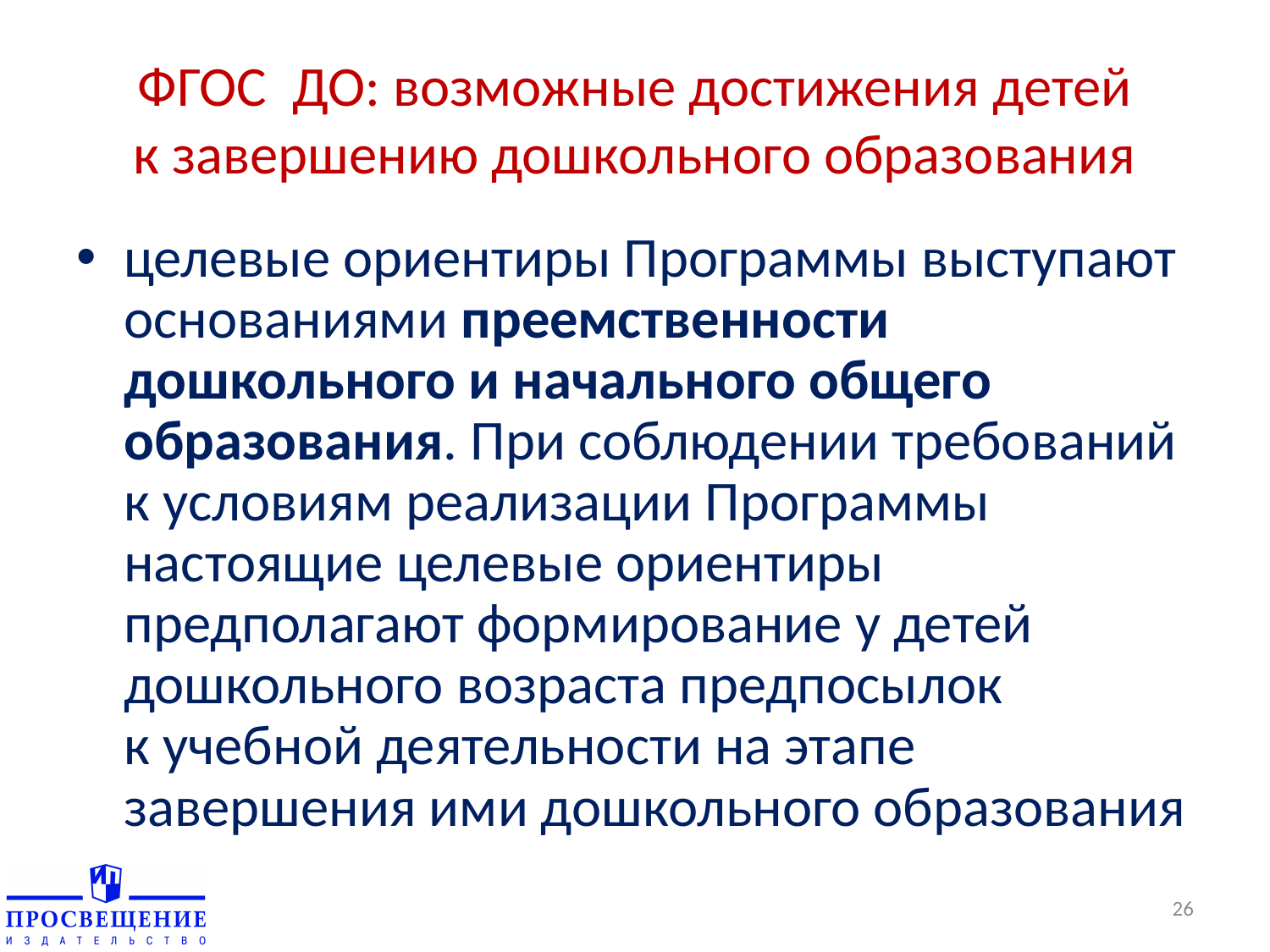

# ФГОС  ДО: возможные достижения детей к завершению дошкольного образования
целевые ориентиры Программы выступают основаниями преемственности дошкольного и начального общего образования. При соблюдении требований к условиям реализации Программы настоящие целевые ориентиры предполагают формирование у детей дошкольного возраста предпосылок
к учебной деятельности на этапе завершения ими дошкольного образования
26